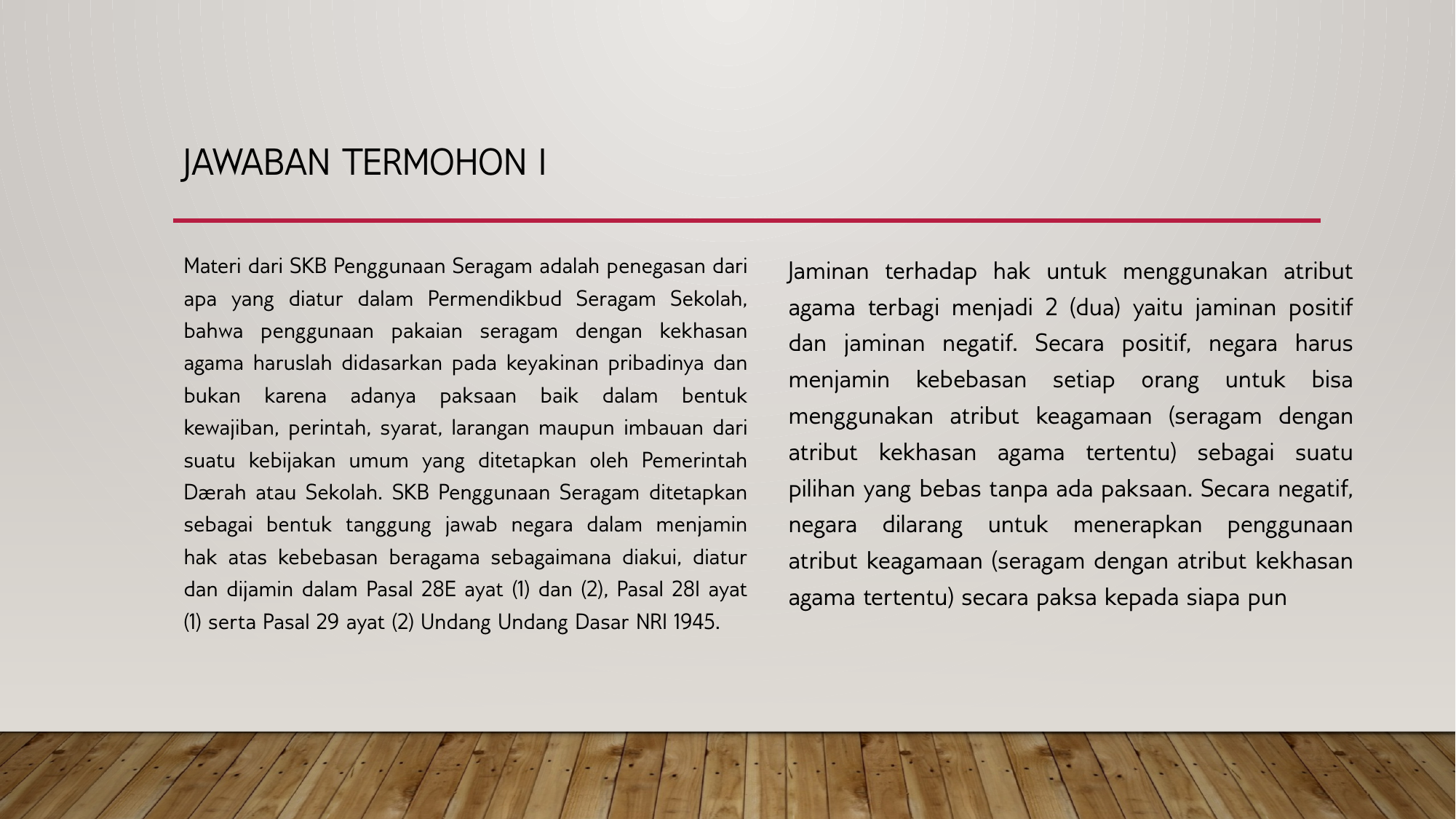

# Jawaban termohon i
Materi dari SKB Penggunaan Seragam adalah penegasan dari apa yang diatur dalam Permendikbud Seragam Sekolah, bahwa penggunaan pakaian seragam dengan kekhasan agama haruslah didasarkan pada keyakinan pribadinya dan bukan karena adanya paksaan baik dalam bentuk kewajiban, perintah, syarat, larangan maupun imbauan dari suatu kebijakan umum yang ditetapkan oleh Pemerintah Daerah atau Sekolah. SKB Penggunaan Seragam ditetapkan sebagai bentuk tanggung jawab negara dalam menjamin hak atas kebebasan beragama sebagaimana diakui, diatur dan dijamin dalam Pasal 28E ayat (1) dan (2), Pasal 28I ayat (1) serta Pasal 29 ayat (2) Undang Undang Dasar NRI 1945.
Jaminan terhadap hak untuk menggunakan atribut agama terbagi menjadi 2 (dua) yaitu jaminan positif dan jaminan negatif. Secara positif, negara harus menjamin kebebasan setiap orang untuk bisa menggunakan atribut keagamaan (seragam dengan atribut kekhasan agama tertentu) sebagai suatu pilihan yang bebas tanpa ada paksaan. Secara negatif, negara dilarang untuk menerapkan penggunaan atribut keagamaan (seragam dengan atribut kekhasan agama tertentu) secara paksa kepada siapa pun